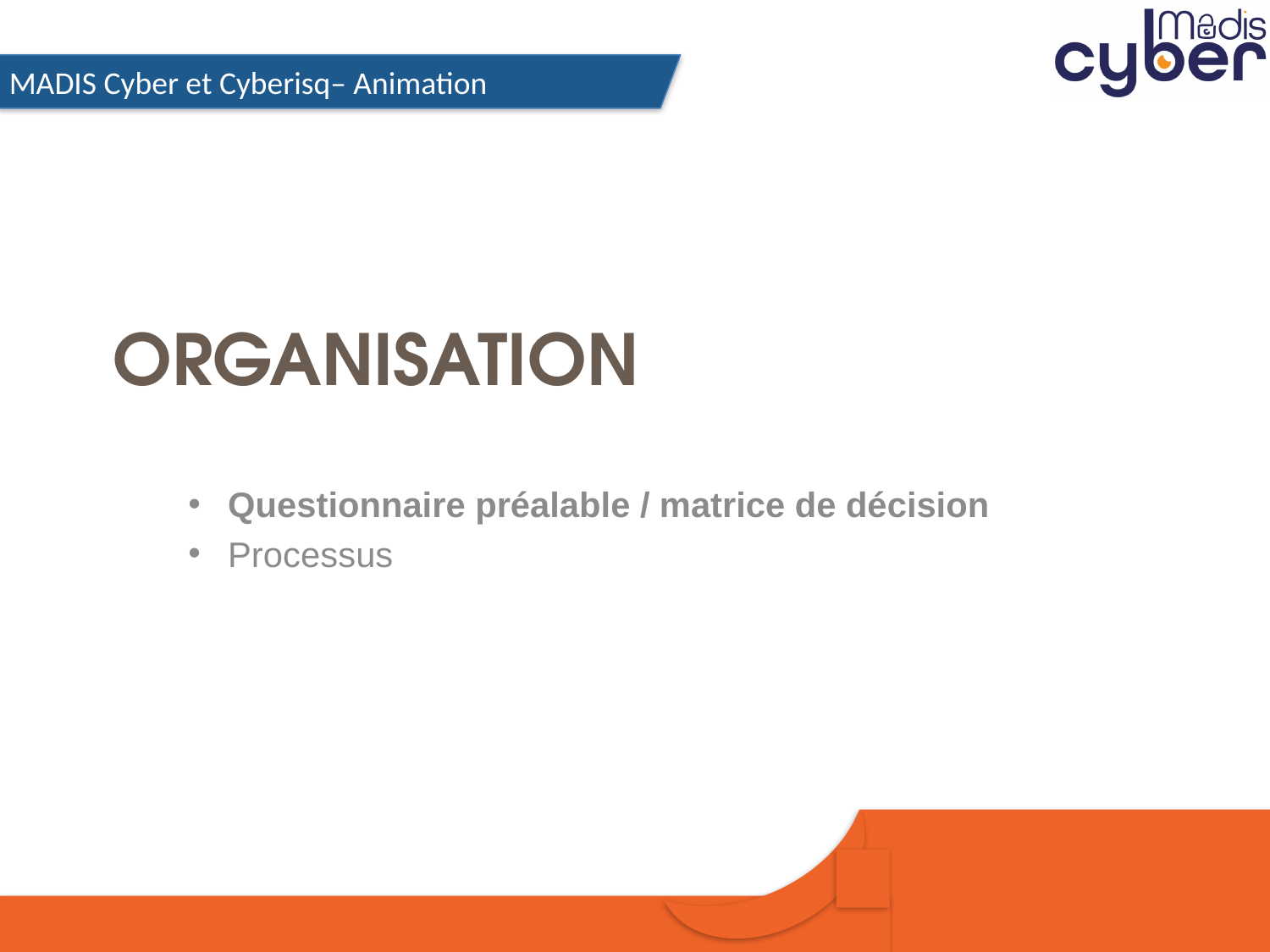

# ORGANISATION
Questionnaire préalable / matrice de décision
Processus